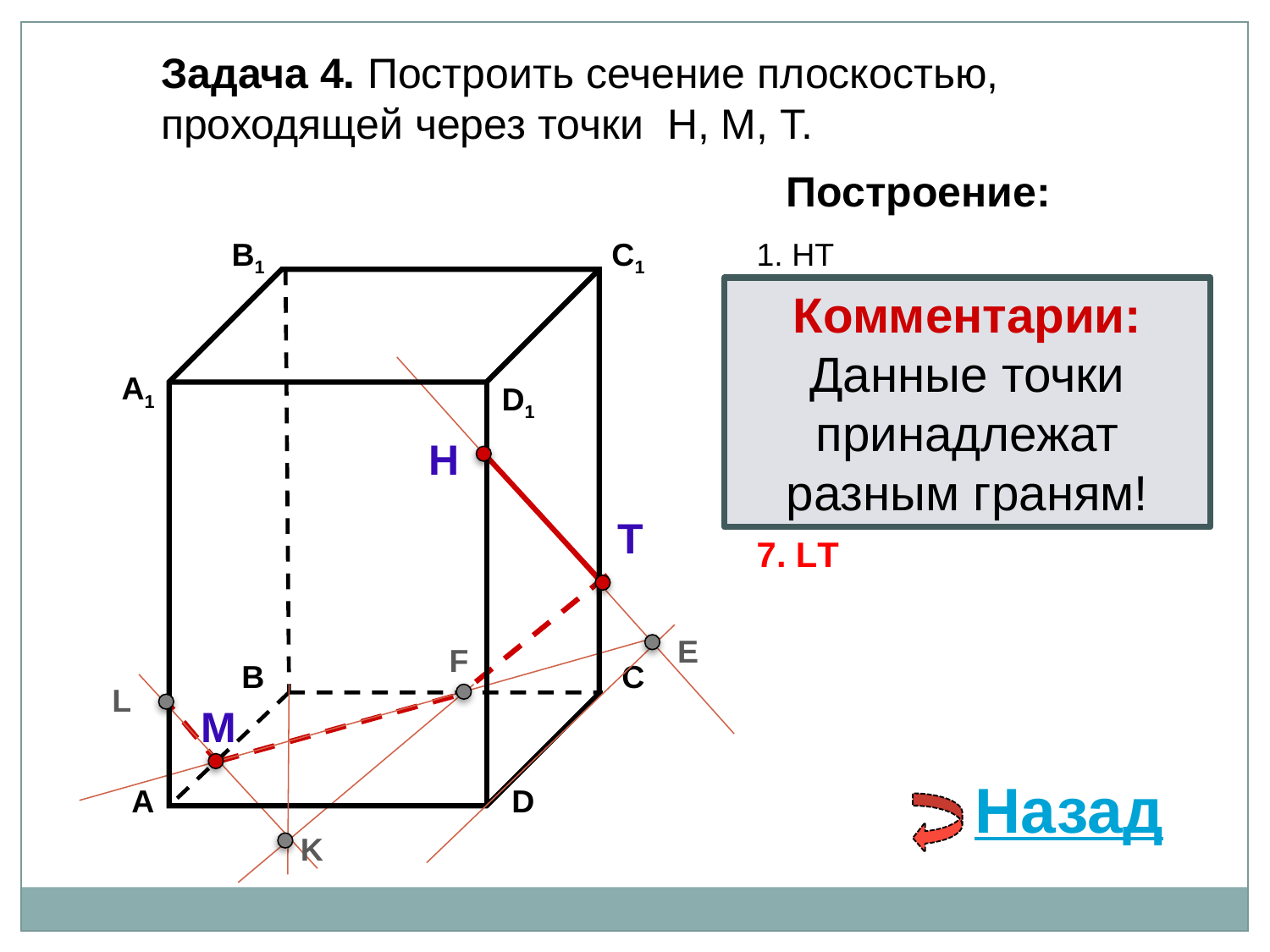

Задача 4. Построить сечение плоскостью, проходящей через точки  Н, М, Т.
Построение:
В1
C1
А1
D1
В
С
А
D

1. НТ
Комментарии:
Данные точки принадлежат разным граням!
2. НТ ∩ DС = E
3. ME ∩ ВС = F
4. ТF
Н
5. ТF ∩ В1В = K

6. МK ∩ АА1= L
Т
7. LТ

E
F

L

М

Назад

K